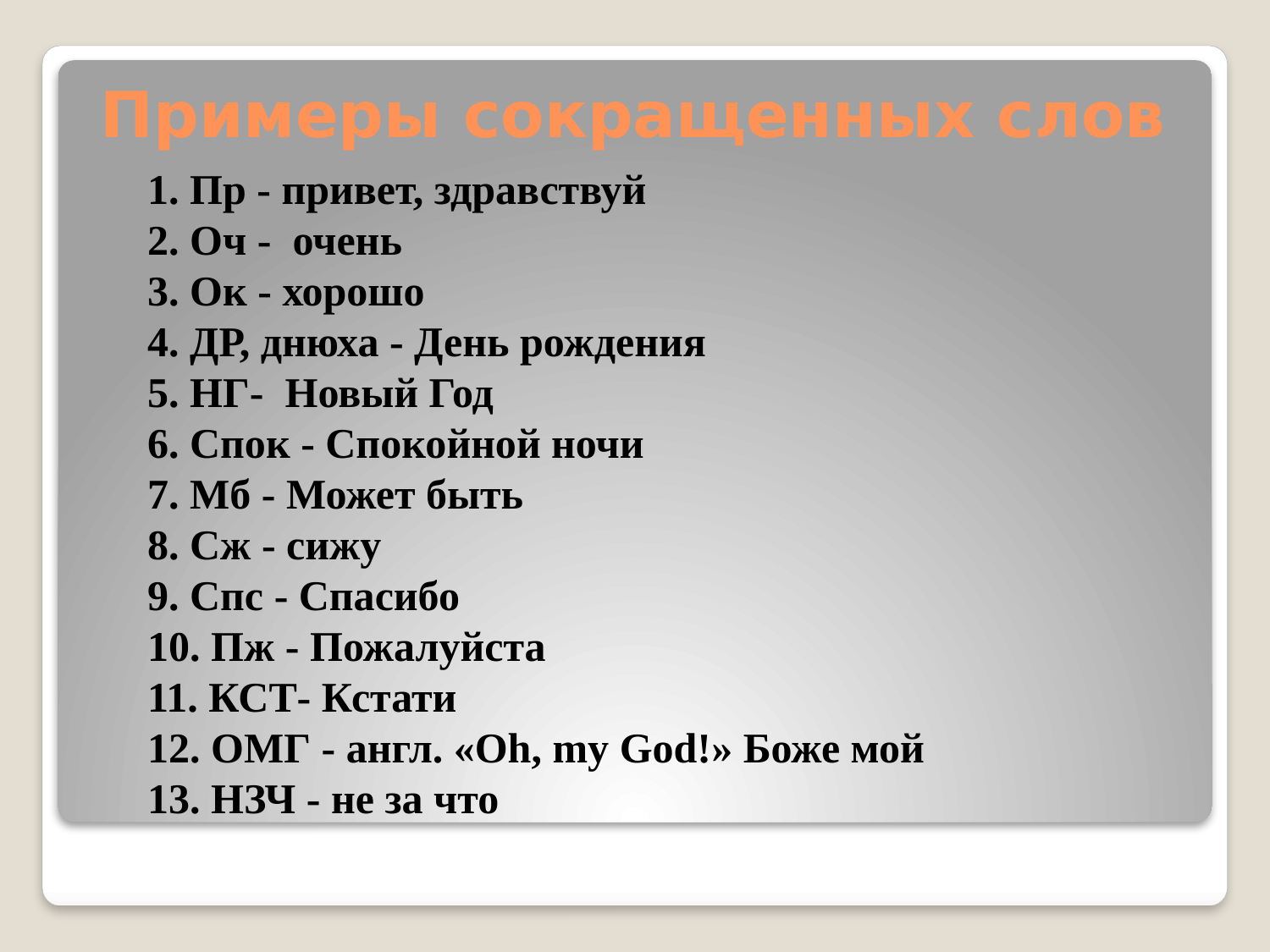

# Примеры сокращенных слов
1. Пр - привет, здравствуй
2. Оч -  очень
3. Ок - хорошо
4. ДР, днюха - День рождения
5. НГ-  Новый Год
6. Спок - Спокойной ночи
7. Мб - Может быть
8. Сж - сижу
9. Спс - Спасибо
10. Пж - Пожалуйста
11. КСТ- Кстати
12. ОМГ - англ. «Oh, my God!» Боже мой
13. НЗЧ - не за что